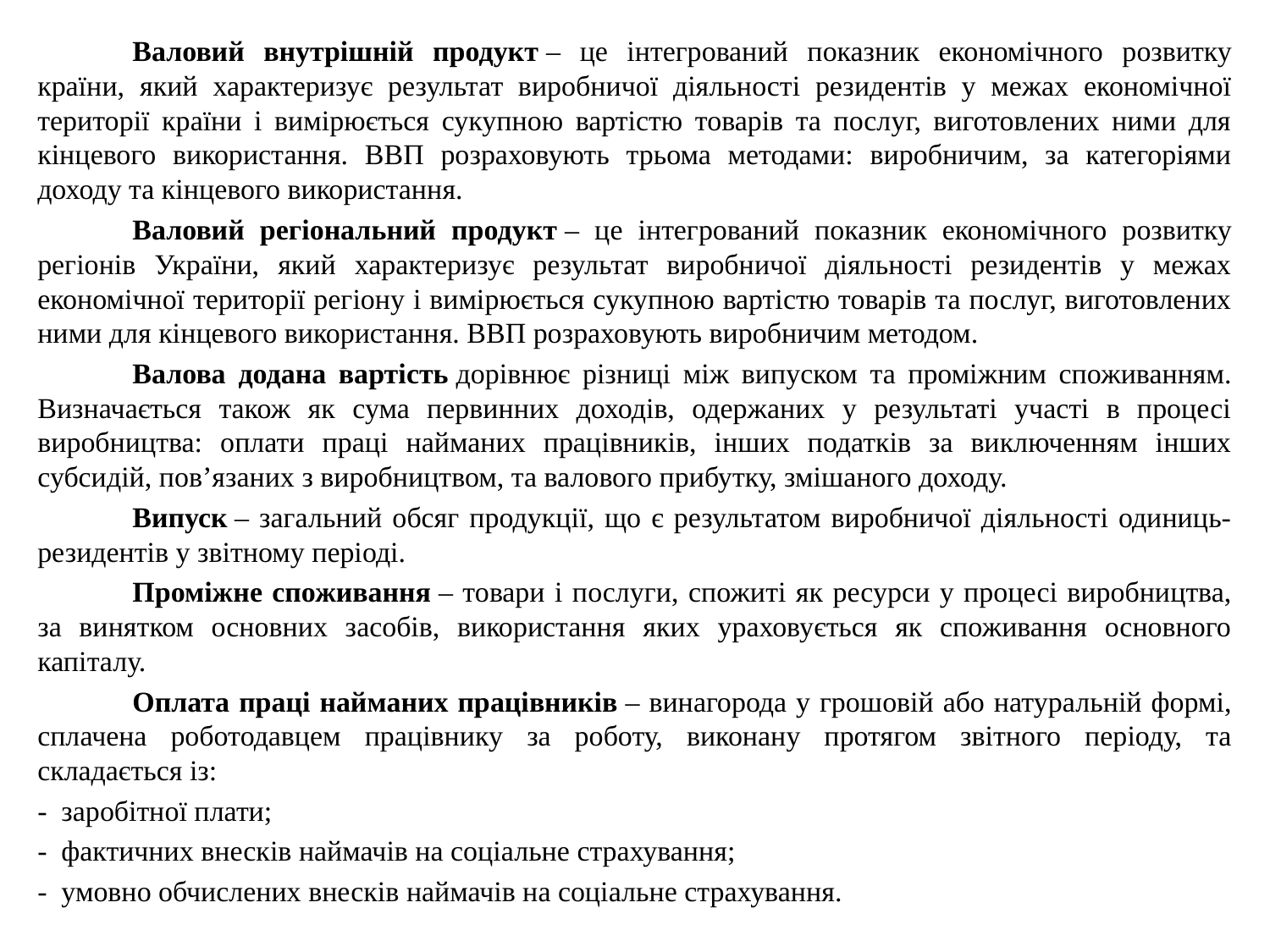

Валовий внутрішній продукт – це інтегрований показник економічного розвитку країни, який характеризує результат виробничої діяльності резидентів у межах економічної території країни і вимірюється сукупною вартістю товарів та послуг, виготовлених ними для кінцевого використання. ВВП розраховують трьома методами: виробничим, за категоріями доходу та кінцевого використання.
Валовий регіональний продукт – це інтегрований показник економічного розвитку регіонів України, який характеризує результат виробничої діяльності резидентів у межах економічної території регіону і вимірюється сукупною вартістю товарів та послуг, виготовлених ними для кінцевого використання. ВВП розраховують виробничим методом.
Валова додана вартість дорівнює різниці між випуском та проміжним споживанням. Визначається також як сума первинних доходів, одержаних у результаті участі в процесі виробництва: оплати праці найманих працівників, інших податків за виключенням інших субсидій, пов’язаних з виробництвом, та валового прибутку, змішаного доходу.
Випуск – загальний обсяг продукції, що є результатом виробничої діяльності одиниць-резидентів у звітному періоді.
Проміжне споживання – товари і послуги, спожиті як ресурси у процесі виробництва, за винятком основних засобів, використання яких ураховується як споживання основного капіталу.
Оплата праці найманих працівників – винагорода у грошовій або натуральній формі, сплачена роботодавцем працівнику за роботу, виконану протягом звітного періоду, та складається із:
-  заробітної плати;
-  фактичних внесків наймачів на соціальне страхування;
-  умовно обчислених внесків наймачів на соціальне страхування.